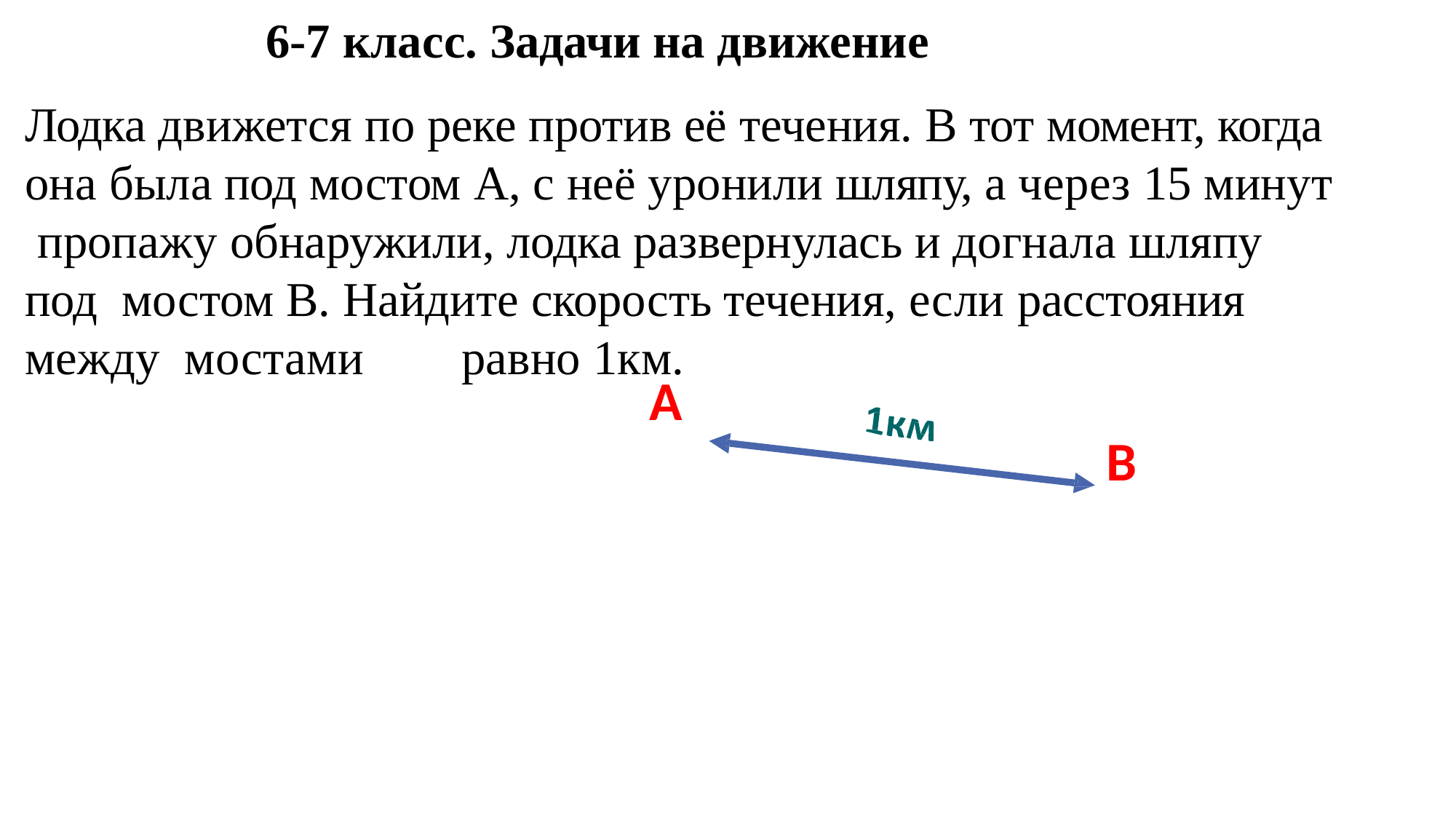

6-7 класс. Задачи на движение
# Лодка движется по реке против её течения. В тот момент, когда  она была под мостом А, с неё уронили шляпу, а через 15 минут  пропажу обнаружили, лодка развернулась и догнала шляпу под  мостом В. Найдите скорость течения, если расстояния между  мостами	равно 1км.
А

В